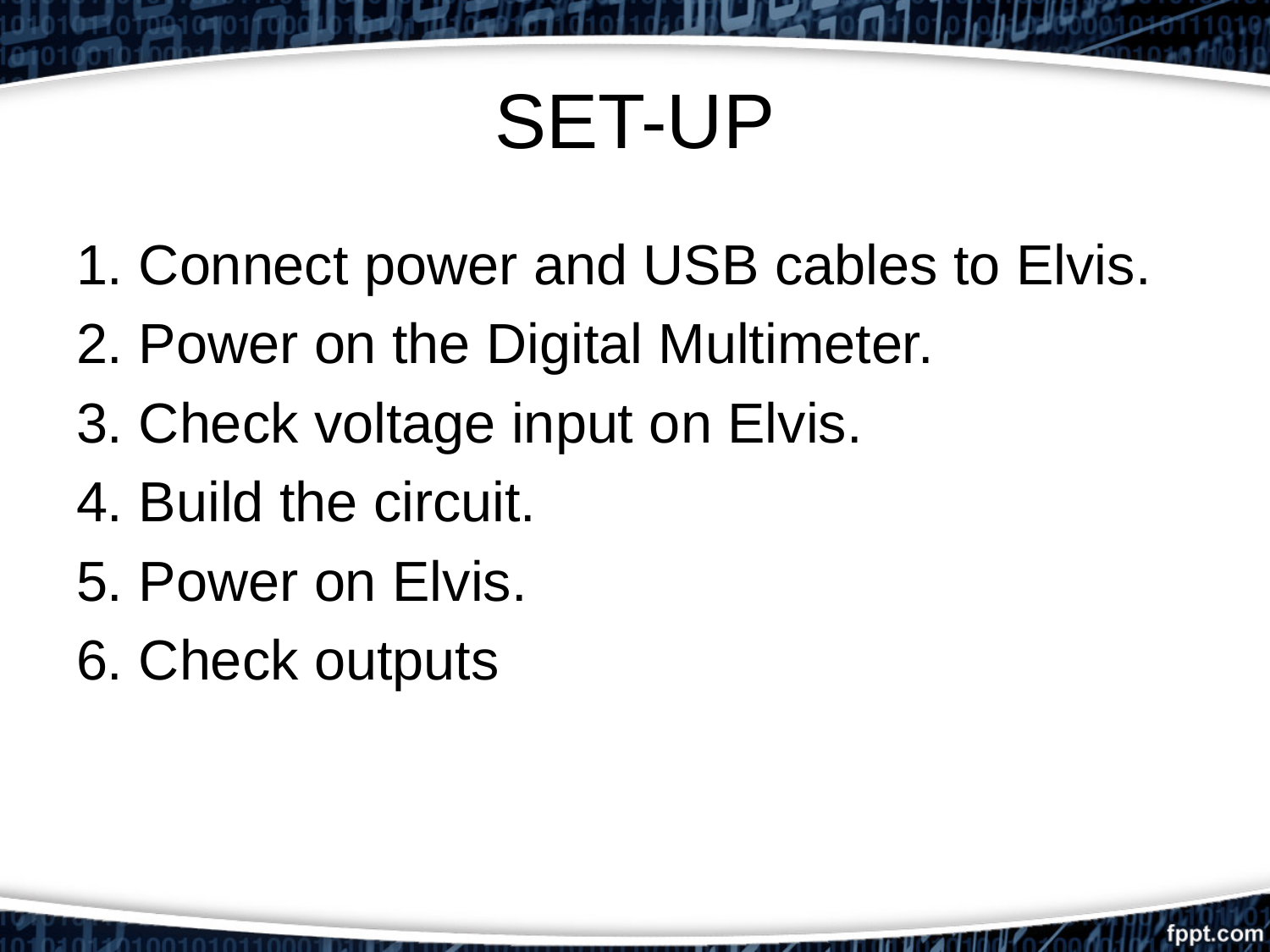

# SET-UP
1. Connect power and USB cables to Elvis.
2. Power on the Digital Multimeter.
3. Check voltage input on Elvis.
4. Build the circuit.
5. Power on Elvis.
6. Check outputs